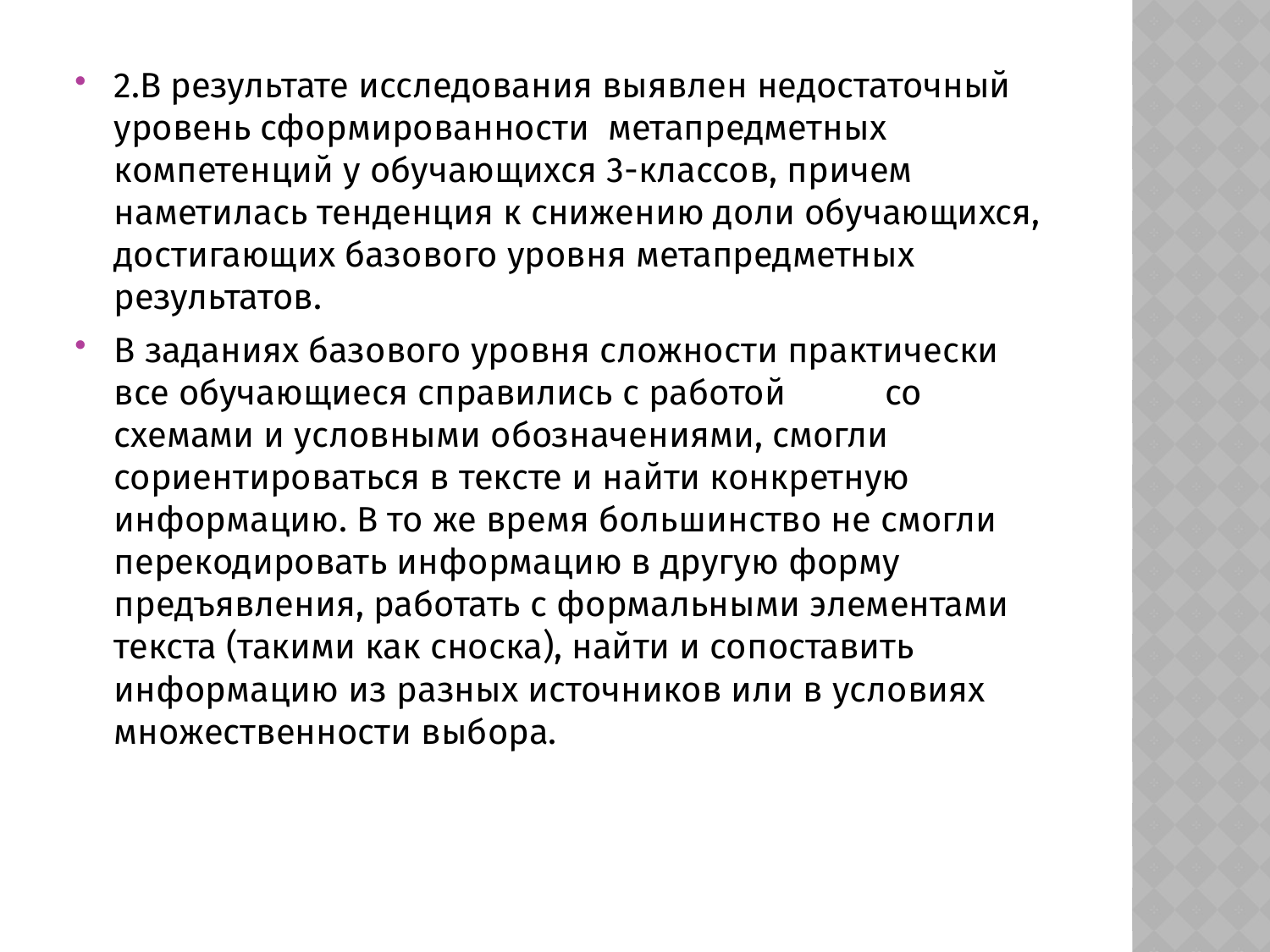

2.В результате исследования выявлен недостаточный уровень сформированности  метапредметных компетенций у обучающихся 3-классов, причем наметилась тенденция к снижению доли обучающихся, достигающих базового уровня метапредметных результатов.
В заданиях базового уровня сложности практически все обучающиеся справились с работой	 со схемами и условными обозначениями, смогли сориентироваться в тексте и найти конкретную информацию. В то же время большинство не смогли перекодировать информацию в другую форму предъявления, работать с формальными элементами текста (такими как сноска), найти и сопоставить информацию из разных источников или в условиях множественности выбора.